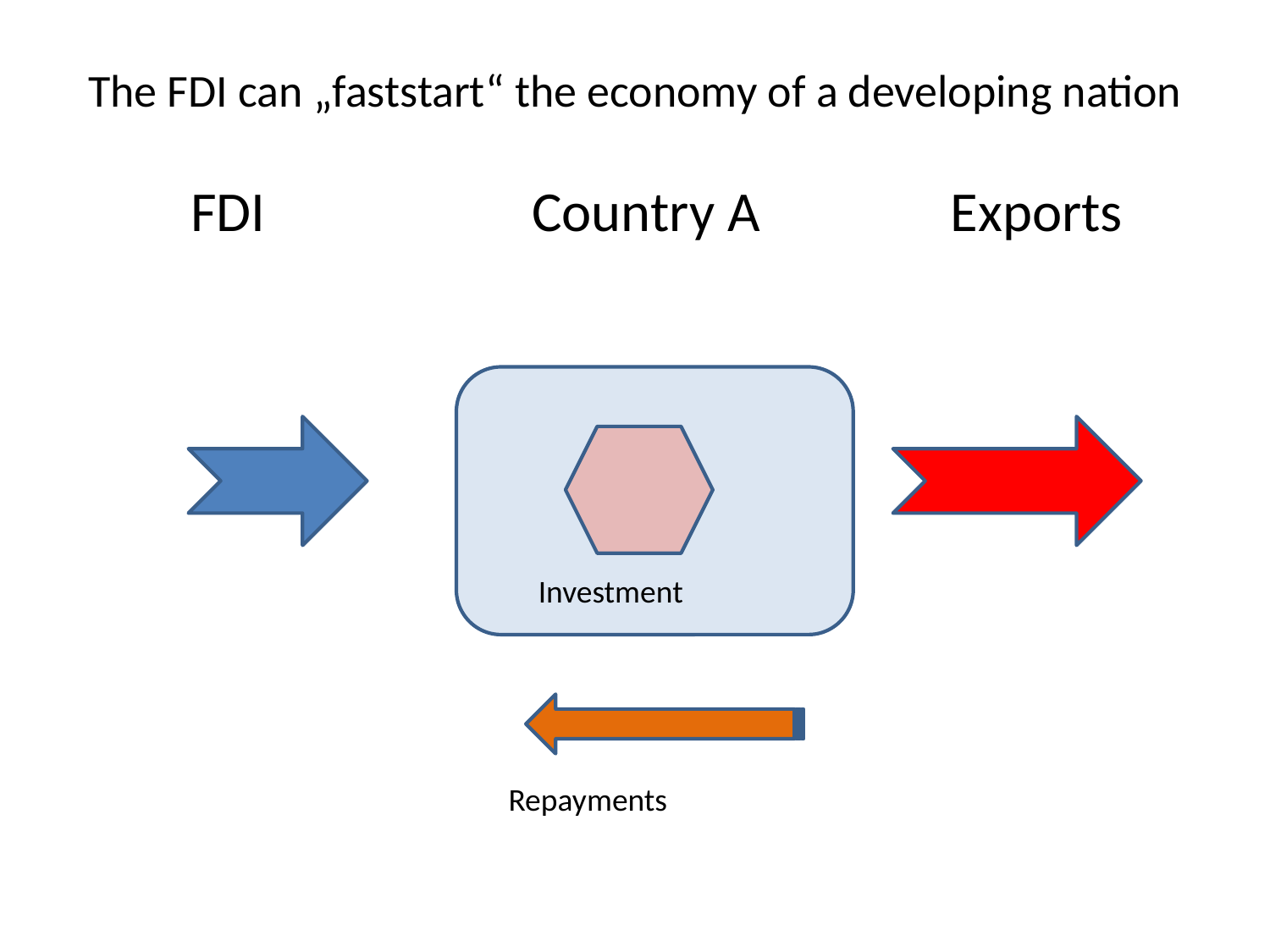

# The FDI can „faststart“ the economy of a developing nation
         FDI                     Country A               Exports

Investment

Repayments